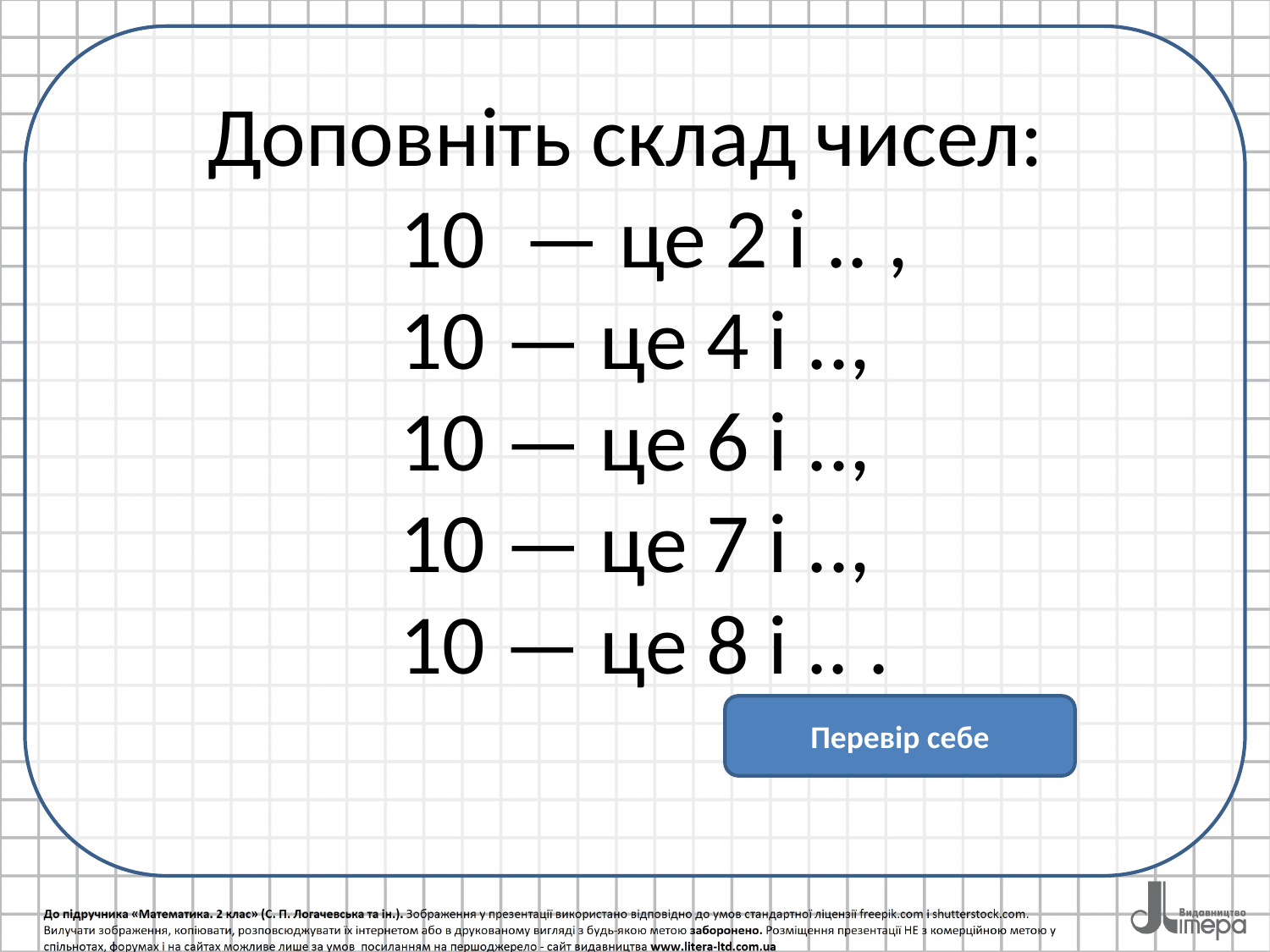

# Доповніть склад чисел: 10  — це 2 і .. , 10 — це 4 і .., 10 — це 6 і .., 10 — це 7 і .., 10 — це 8 і .. .
Перевір себе